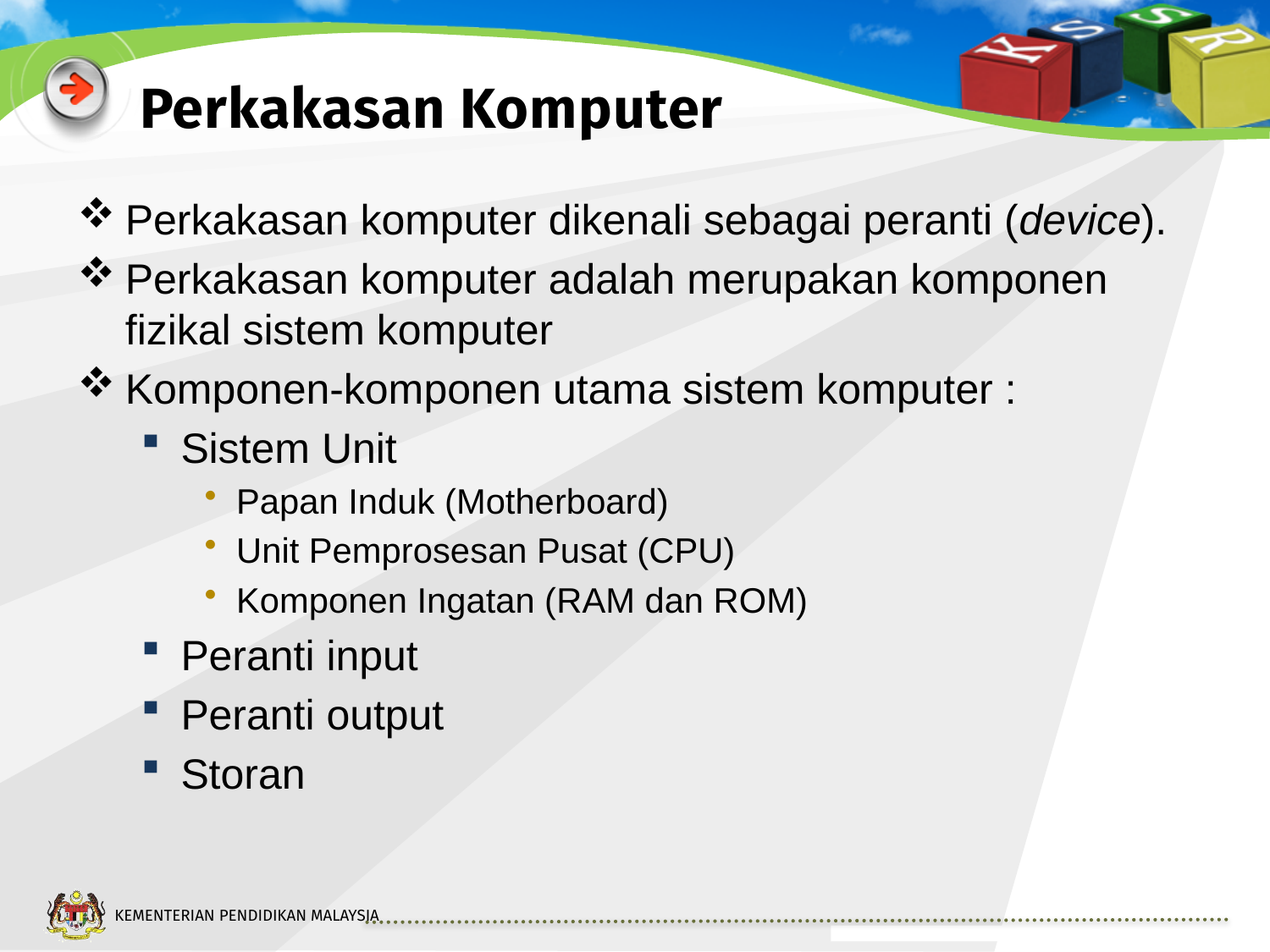

# Perkakasan Komputer
Perkakasan komputer dikenali sebagai peranti (device).
Perkakasan komputer adalah merupakan komponen fizikal sistem komputer
Komponen-komponen utama sistem komputer :
Sistem Unit
Papan Induk (Motherboard)
Unit Pemprosesan Pusat (CPU)
Komponen Ingatan (RAM dan ROM)
Peranti input
Peranti output
Storan